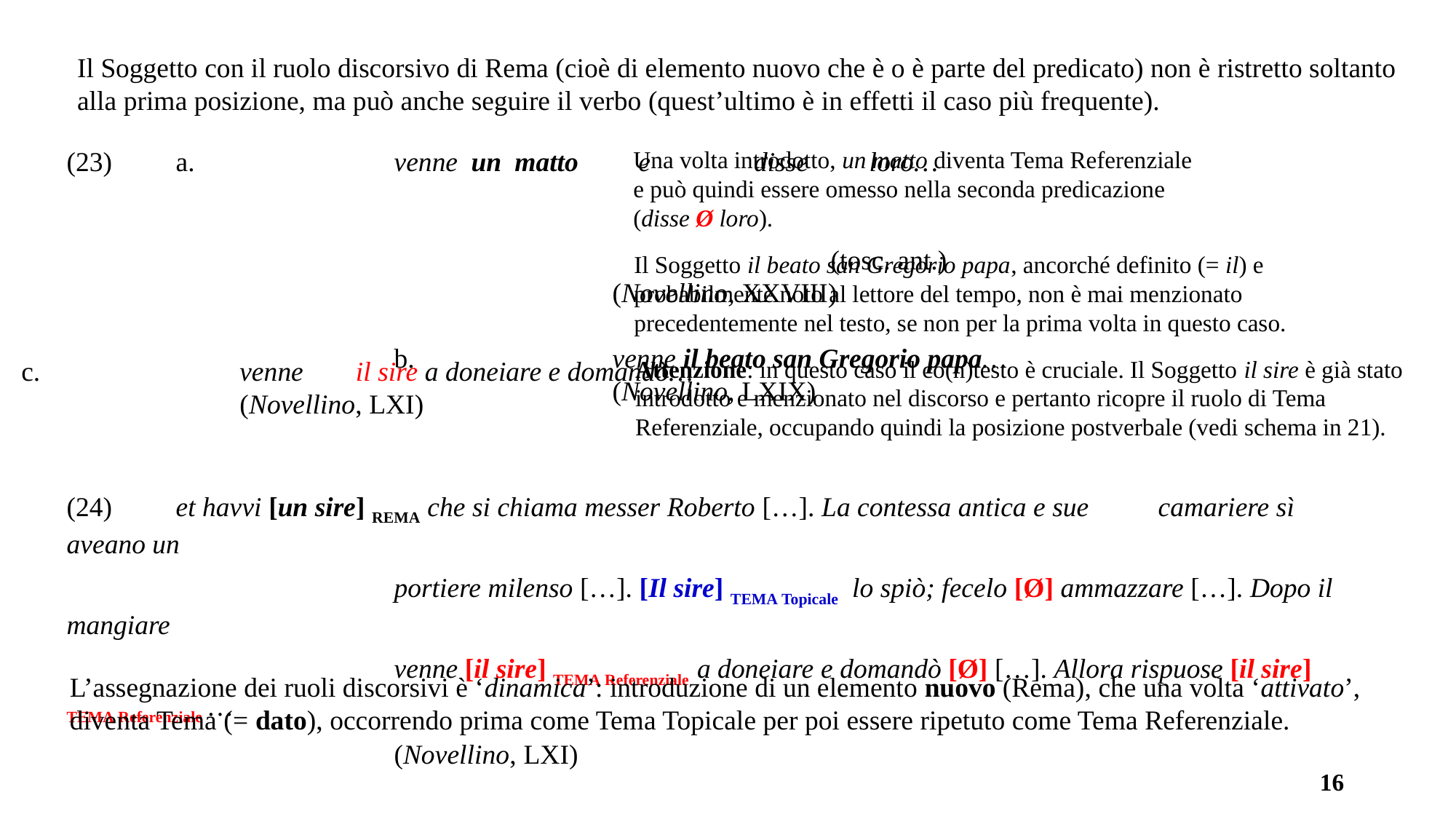

Il Soggetto con il ruolo discorsivo di Rema (cioè di elemento nuovo che è o è parte del predicato) non è ristretto soltanto
alla prima posizione, ma può anche seguire il verbo (quest’ultimo è in effetti il caso più frequente).
(23)	a.		venne un matto	 e	 disse	 loro…																																				(tosc. ant.)
	 				(Novellino, xxviii)

			b.		venne il beato san Gregorio papa…
					(Novellino, lxix)

Una volta introdotto, un matto diventa Tema Referenziale
e può quindi essere omesso nella seconda predicazione
(disse Ø loro).
Il Soggetto il beato san Gregorio papa, ancorché definito (= il) e
probabilmente noto al lettore del tempo, non è mai menzionato
precedentemente nel testo, se non per la prima volta in questo caso.
c.		venne	 il sire a doneiare e domandò…
		(Novellino, lxi)
Attenzione: in questo caso il co(n)testo è cruciale. Il Soggetto il sire è già stato
introdotto e menzionato nel discorso e pertanto ricopre il ruolo di Tema
Referenziale, occupando quindi la posizione postverbale (vedi schema in 21).
(24)	et havvi [un sire] rema  che si chiama messer Roberto […]. La contessa antica e sue	camariere sì aveano un

 			portiere milenso […]. [Il sire] tema Topicale  lo spiò; fecelo [Ø] ammazzare […]. Dopo il mangiare

			venne [il sire] tema Referenziale  a doneiare e domandò [Ø] […]. Allora rispuose [il sire] tema Referenziale …

			(Novellino, lxi)
L’assegnazione dei ruoli discorsivi è ‘dinamica’: introduzione di un elemento nuovo (Rema), che una volta ‘attivato’,
diventa Tema (= dato), occorrendo prima come Tema Topicale per poi essere ripetuto come Tema Referenziale.
16